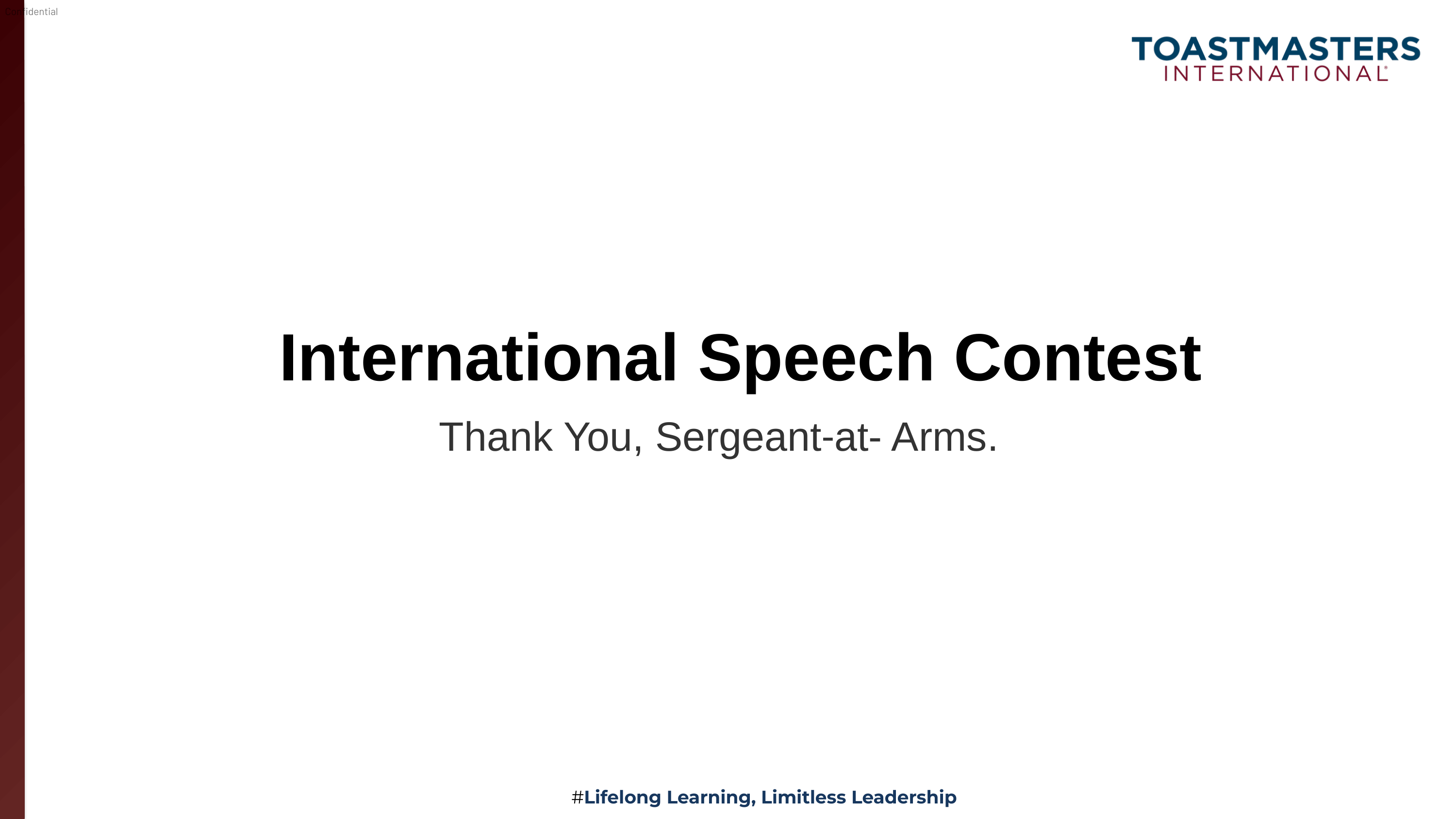

# International Speech Contest
Thank You, Sergeant-at- Arms.